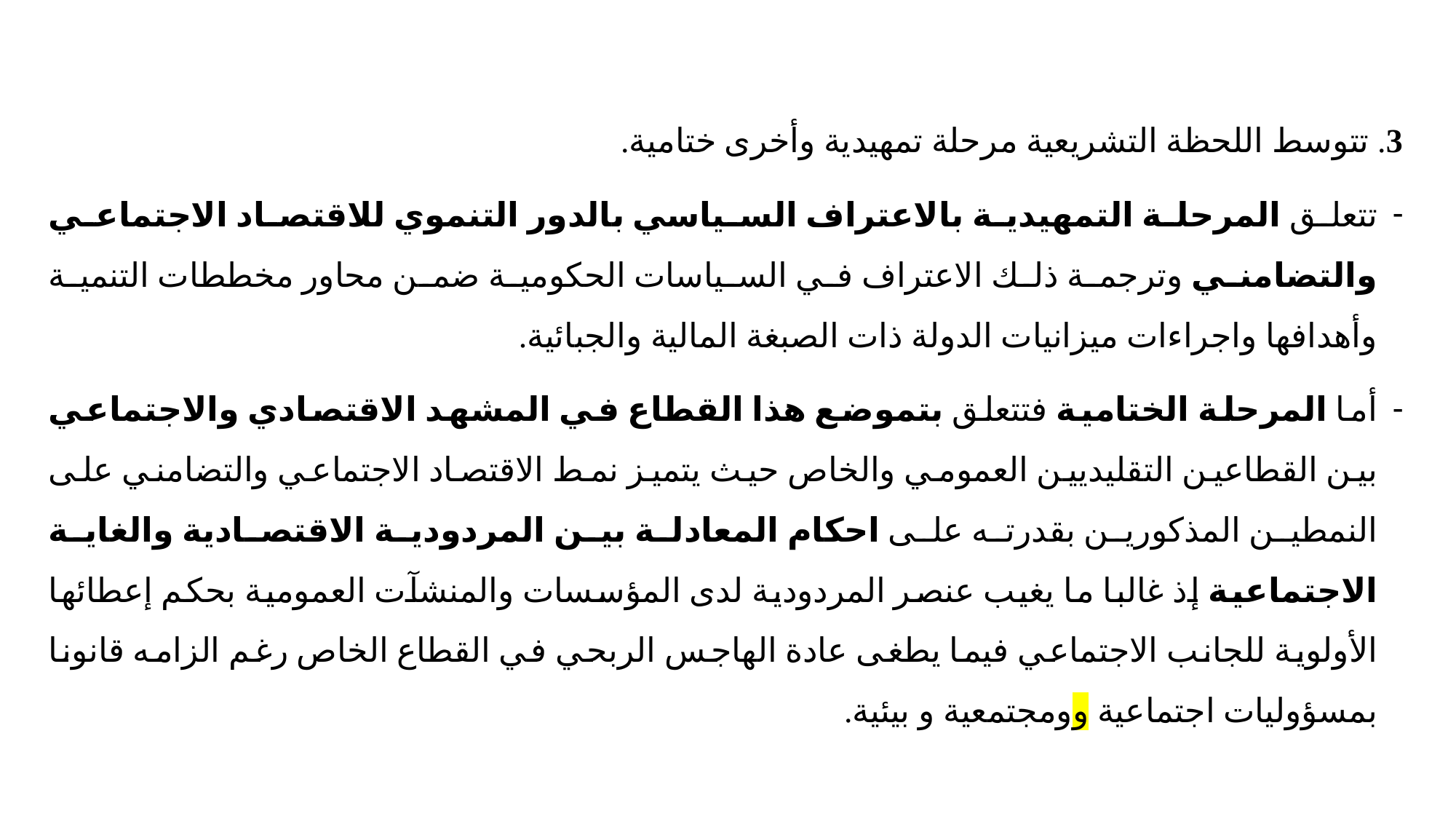

3. تتوسط اللحظة التشريعية مرحلة تمهيدية وأخرى ختامية.
تتعلق المرحلة التمهيدية بالاعتراف السياسي بالدور التنموي للاقتصاد الاجتماعي والتضامني وترجمة ذلك الاعتراف في السياسات الحكومية ضمن محاور مخططات التنمية وأهدافها واجراءات ميزانيات الدولة ذات الصبغة المالية والجبائية.
أما المرحلة الختامية فتتعلق بتموضع هذا القطاع في المشهد الاقتصادي والاجتماعي بين القطاعين التقليديين العمومي والخاص حيث يتميز نمط الاقتصاد الاجتماعي والتضامني على النمطين المذكورين بقدرته على احكام المعادلة بين المردودية الاقتصادية والغاية الاجتماعية إذ غالبا ما يغيب عنصر المردودية لدى المؤسسات والمنشآت العمومية بحكم إعطائها الأولوية للجانب الاجتماعي فيما يطغى عادة الهاجس الربحي في القطاع الخاص رغم الزامه قانونا بمسؤوليات اجتماعية وومجتمعية و بيئية.